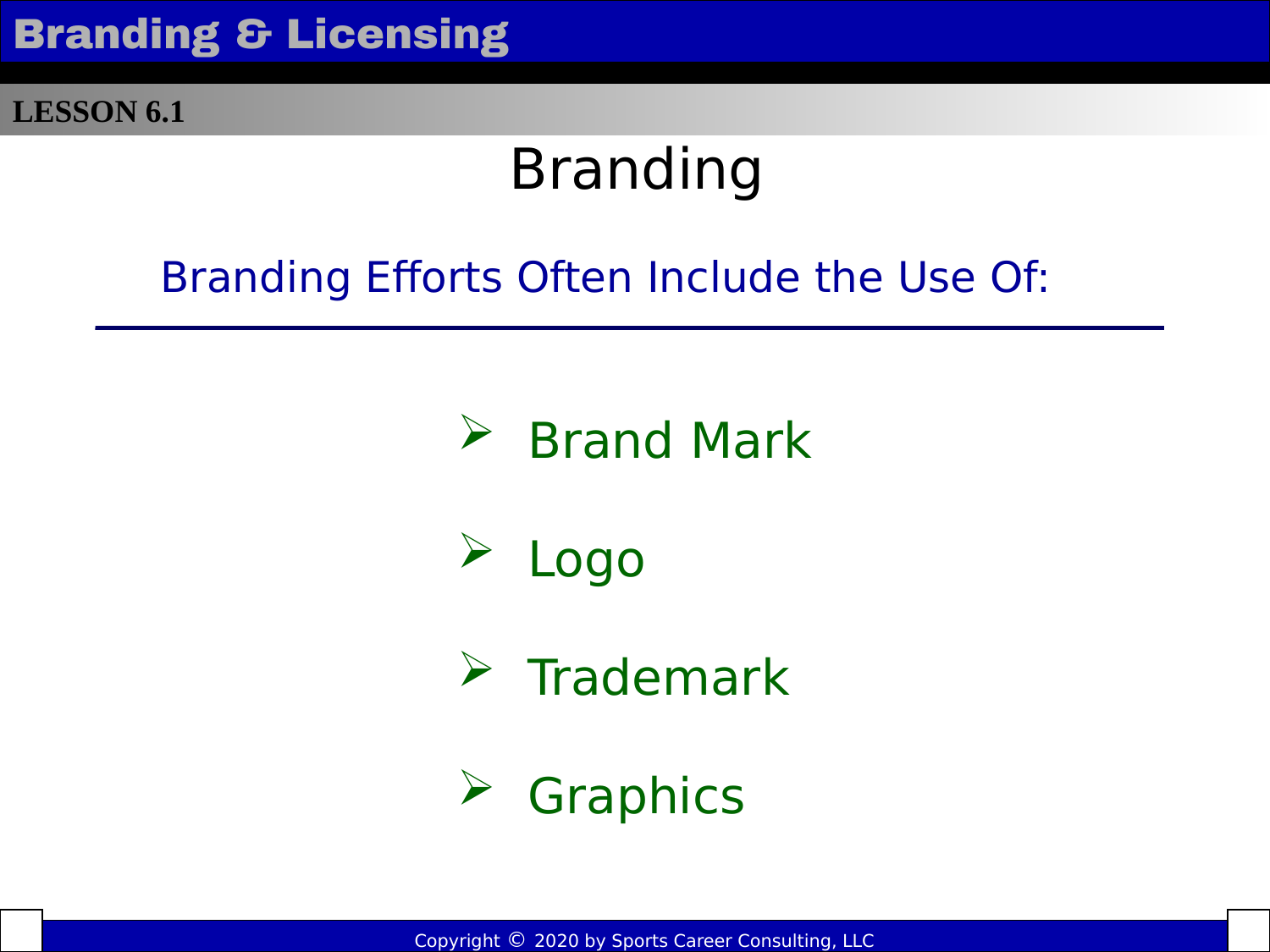

Branding & Licensing
LESSON 6.1
Branding
Branding Efforts Often Include the Use Of:

  Brand Mark

  Logo

  Trademark

  Graphics
Copyright © 2020 by Sports Career Consulting, LLC